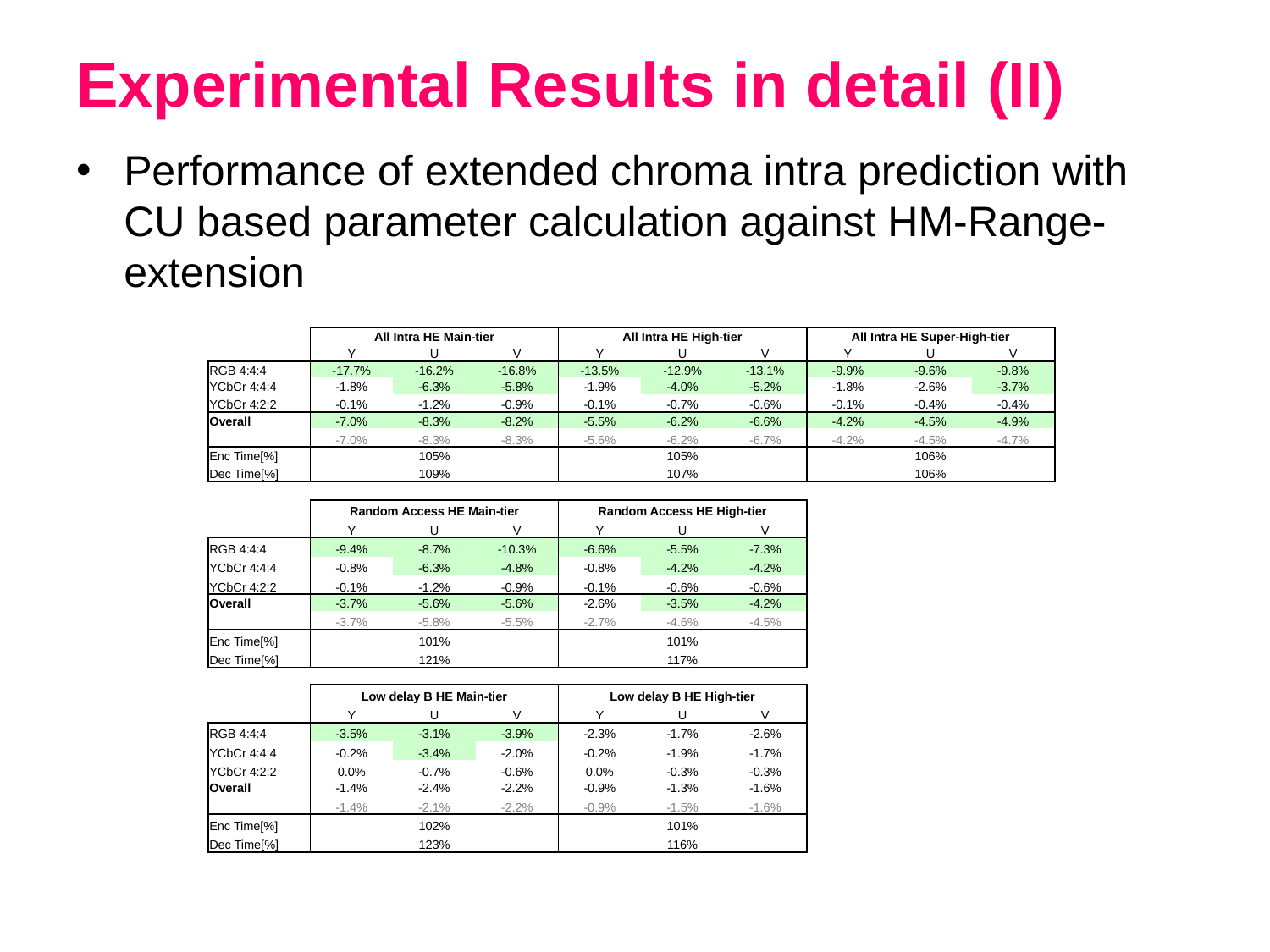

Experimental Results in detail (II)
Performance of extended chroma intra prediction with CU based parameter calculation against HM-Range-extension
|  | All Intra HE Main-tier |  |  | All Intra HE High-tier |  |  | All Intra HE Super-High-tier |  |  |
| --- | --- | --- | --- | --- | --- | --- | --- | --- | --- |
|  | Y | U | V | Y | U | V | Y | U | V |
| RGB 4:4:4 | -17.7% | -16.2% | -16.8% | -13.5% | -12.9% | -13.1% | -9.9% | -9.6% | -9.8% |
| YCbCr 4:4:4 | -1.8% | -6.3% | -5.8% | -1.9% | -4.0% | -5.2% | -1.8% | -2.6% | -3.7% |
| YCbCr 4:2:2 | -0.1% | -1.2% | -0.9% | -0.1% | -0.7% | -0.6% | -0.1% | -0.4% | -0.4% |
| Overall | -7.0% | -8.3% | -8.2% | -5.5% | -6.2% | -6.6% | -4.2% | -4.5% | -4.9% |
|  | -7.0% | -8.3% | -8.3% | -5.6% | -6.2% | -6.7% | -4.2% | -4.5% | -4.7% |
| Enc Time[%] | 105% |  |  | 105% |  |  | 106% |  |  |
| Dec Time[%] | 109% |  |  | 107% |  |  | 106% |  |  |
|  |  |  |  |  |  |  |  |  |  |
|  | Random Access HE Main-tier |  |  | Random Access HE High-tier |  |  |  |  |  |
|  | Y | U | V | Y | U | V |  |  |  |
| RGB 4:4:4 | -9.4% | -8.7% | -10.3% | -6.6% | -5.5% | -7.3% |  |  |  |
| YCbCr 4:4:4 | -0.8% | -6.3% | -4.8% | -0.8% | -4.2% | -4.2% |  |  |  |
| YCbCr 4:2:2 | -0.1% | -1.2% | -0.9% | -0.1% | -0.6% | -0.6% |  |  |  |
| Overall | -3.7% | -5.6% | -5.6% | -2.6% | -3.5% | -4.2% |  |  |  |
|  | -3.7% | -5.8% | -5.5% | -2.7% | -4.6% | -4.5% |  |  |  |
| Enc Time[%] | 101% |  |  | 101% |  |  |  |  |  |
| Dec Time[%] | 121% |  |  | 117% |  |  |  |  |  |
|  |  |  |  |  |  |  |  |  |  |
|  | Low delay B HE Main-tier |  |  | Low delay B HE High-tier |  |  |  |  |  |
|  | Y | U | V | Y | U | V |  |  |  |
| RGB 4:4:4 | -3.5% | -3.1% | -3.9% | -2.3% | -1.7% | -2.6% |  |  |  |
| YCbCr 4:4:4 | -0.2% | -3.4% | -2.0% | -0.2% | -1.9% | -1.7% |  |  |  |
| YCbCr 4:2:2 | 0.0% | -0.7% | -0.6% | 0.0% | -0.3% | -0.3% |  |  |  |
| Overall | -1.4% | -2.4% | -2.2% | -0.9% | -1.3% | -1.6% |  |  |  |
|  | -1.4% | -2.1% | -2.2% | -0.9% | -1.5% | -1.6% |  |  |  |
| Enc Time[%] | 102% |  |  | 101% |  |  |  |  |  |
| Dec Time[%] | 123% |  |  | 116% |  |  |  |  |  |